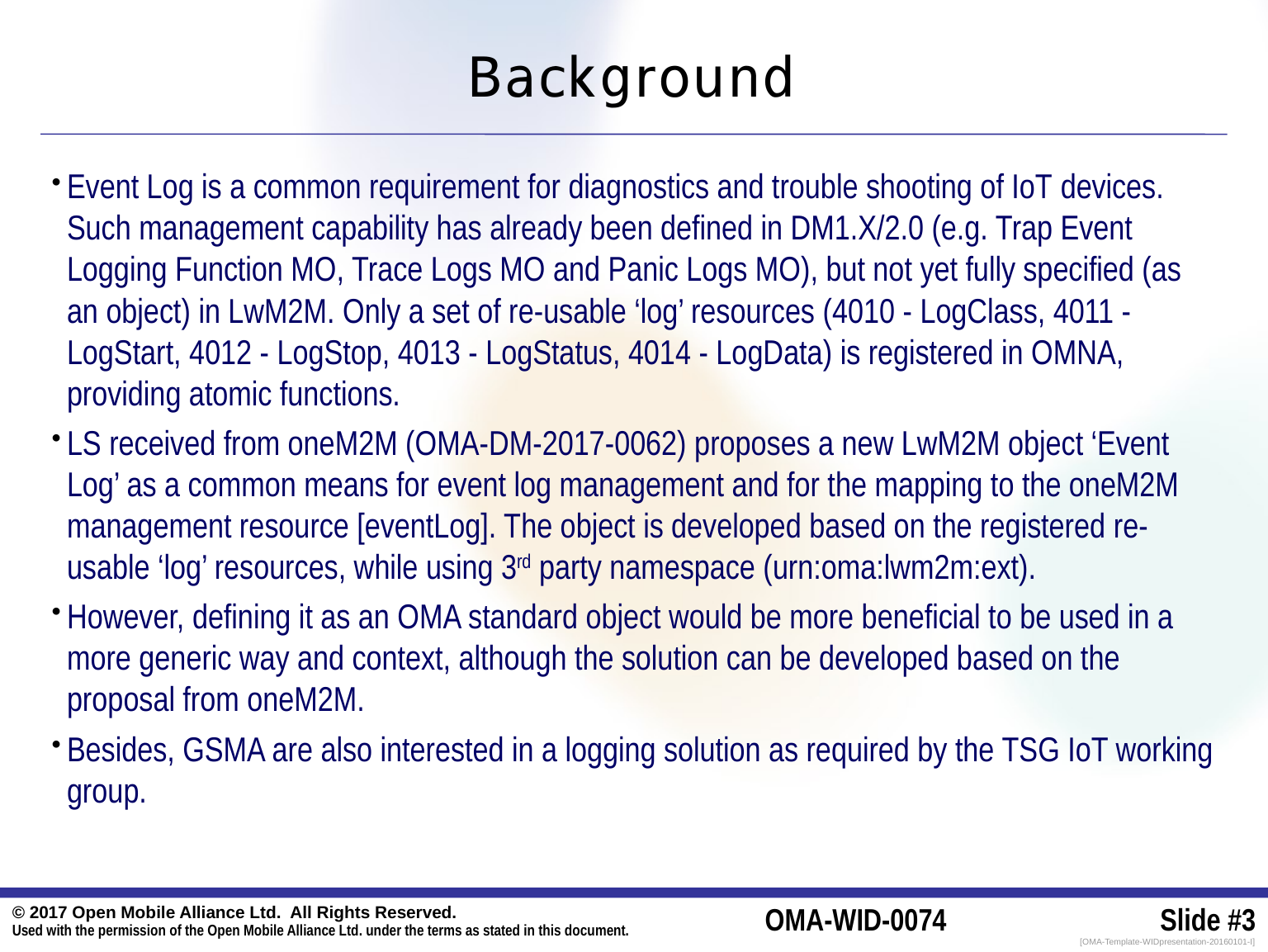

# Background
Event Log is a common requirement for diagnostics and trouble shooting of IoT devices. Such management capability has already been defined in DM1.X/2.0 (e.g. Trap Event Logging Function MO, Trace Logs MO and Panic Logs MO), but not yet fully specified (as an object) in LwM2M. Only a set of re-usable ‘log’ resources (4010 - LogClass, 4011 - LogStart, 4012 - LogStop, 4013 - LogStatus, 4014 - LogData) is registered in OMNA, providing atomic functions.
LS received from oneM2M (OMA-DM-2017-0062) proposes a new LwM2M object ‘Event Log’ as a common means for event log management and for the mapping to the oneM2M management resource [eventLog]. The object is developed based on the registered re-usable ‘log’ resources, while using 3rd party namespace (urn:oma:lwm2m:ext).
However, defining it as an OMA standard object would be more beneficial to be used in a more generic way and context, although the solution can be developed based on the proposal from oneM2M.
Besides, GSMA are also interested in a logging solution as required by the TSG IoT working group.